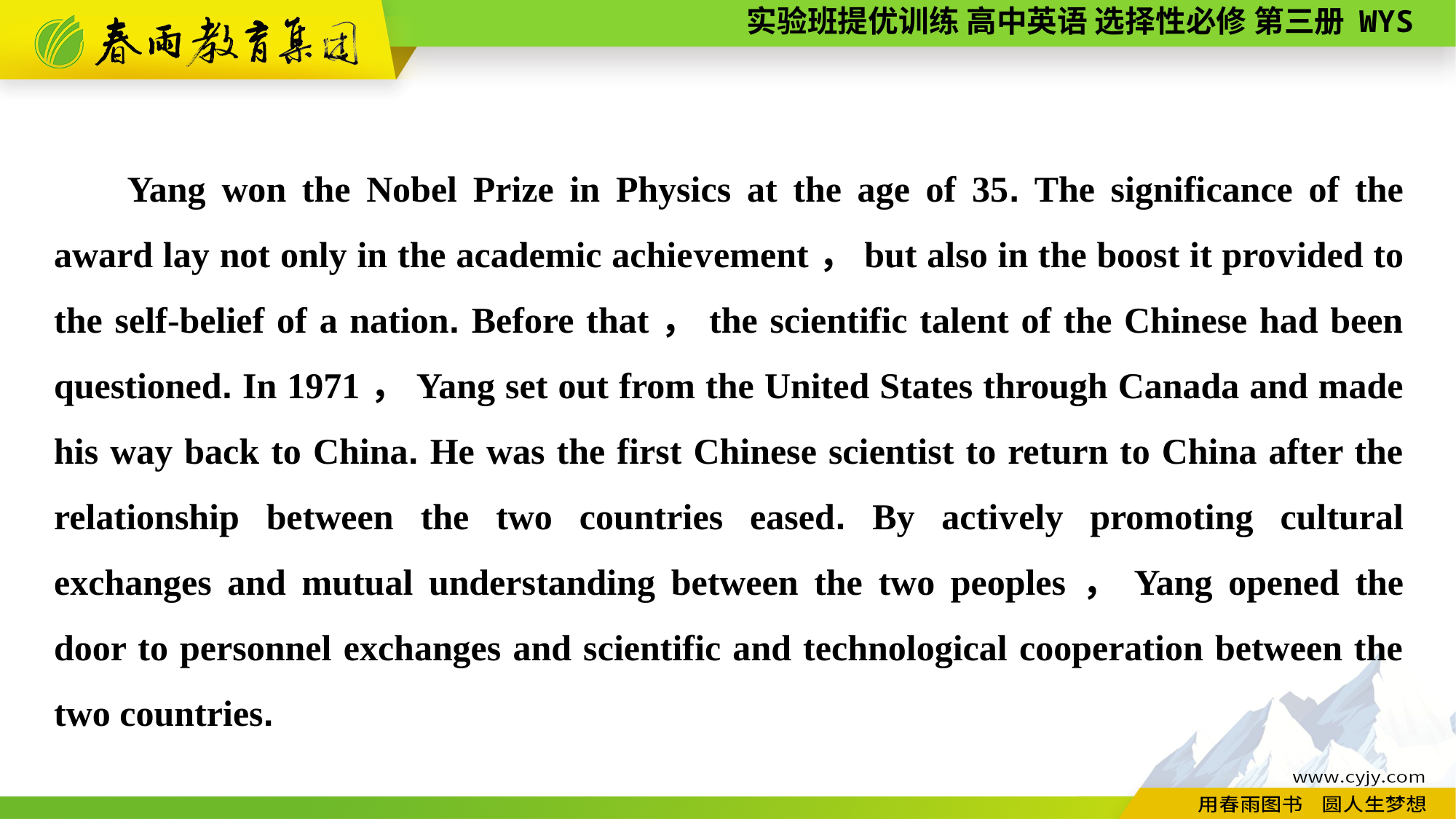

Yang won the Nobel Prize in Physics at the age of 35. The significance of the award lay not only in the academic achievement，but also in the boost it provided to the self-belief of a nation. Before that，the scientific talent of the Chinese had been questioned. In 1971，Yang set out from the United States through Canada and made his way back to China. He was the first Chinese scientist to return to China after the relationship between the two countries eased. By actively promoting cultural exchanges and mutual understanding between the two peoples，Yang opened the door to personnel exchanges and scientific and technological cooperation between the two countries.